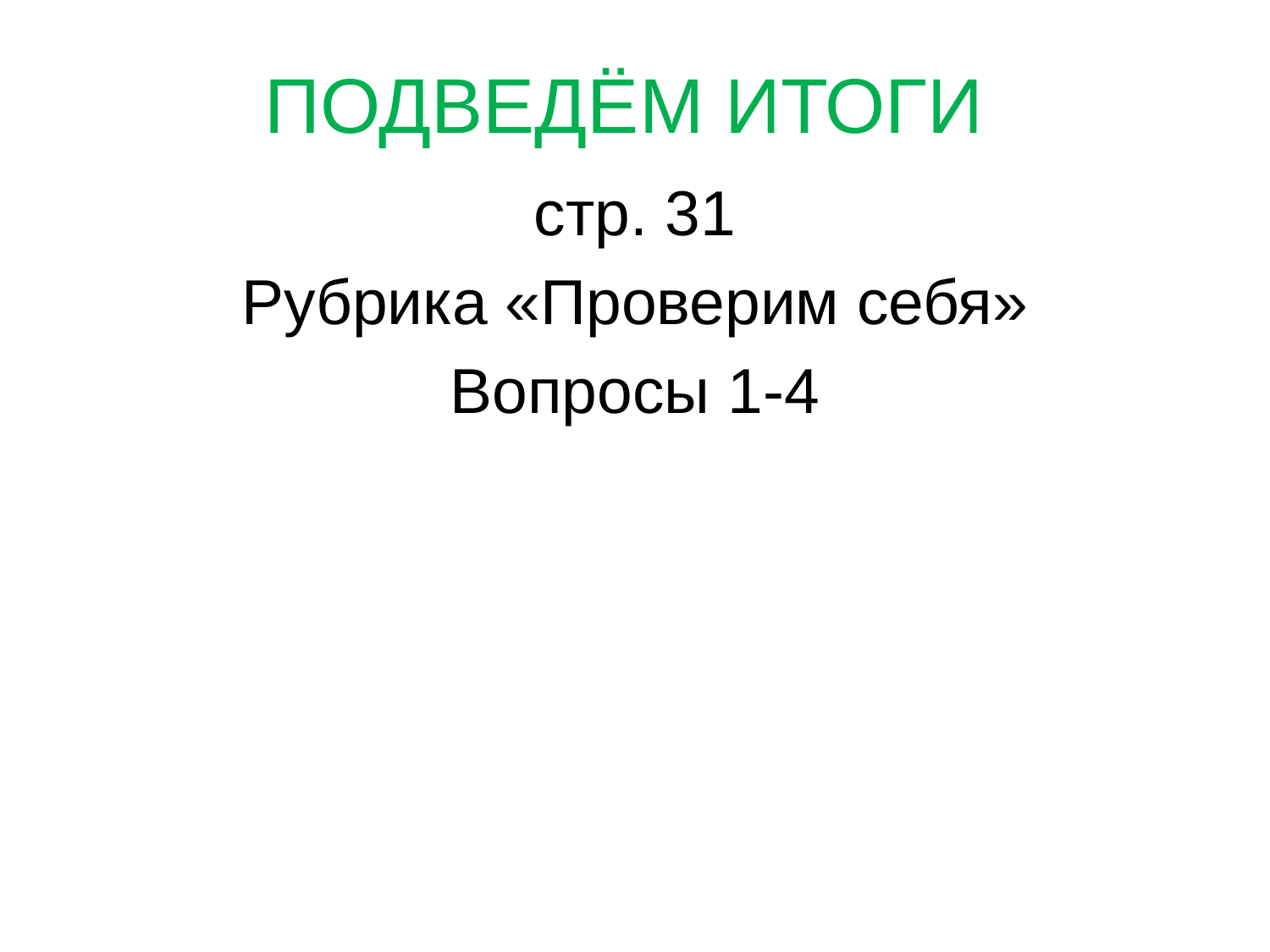

# ПОДВЕДЁМ ИТОГИ
стр. 31
Рубрика «Проверим себя»
Вопросы 1-4